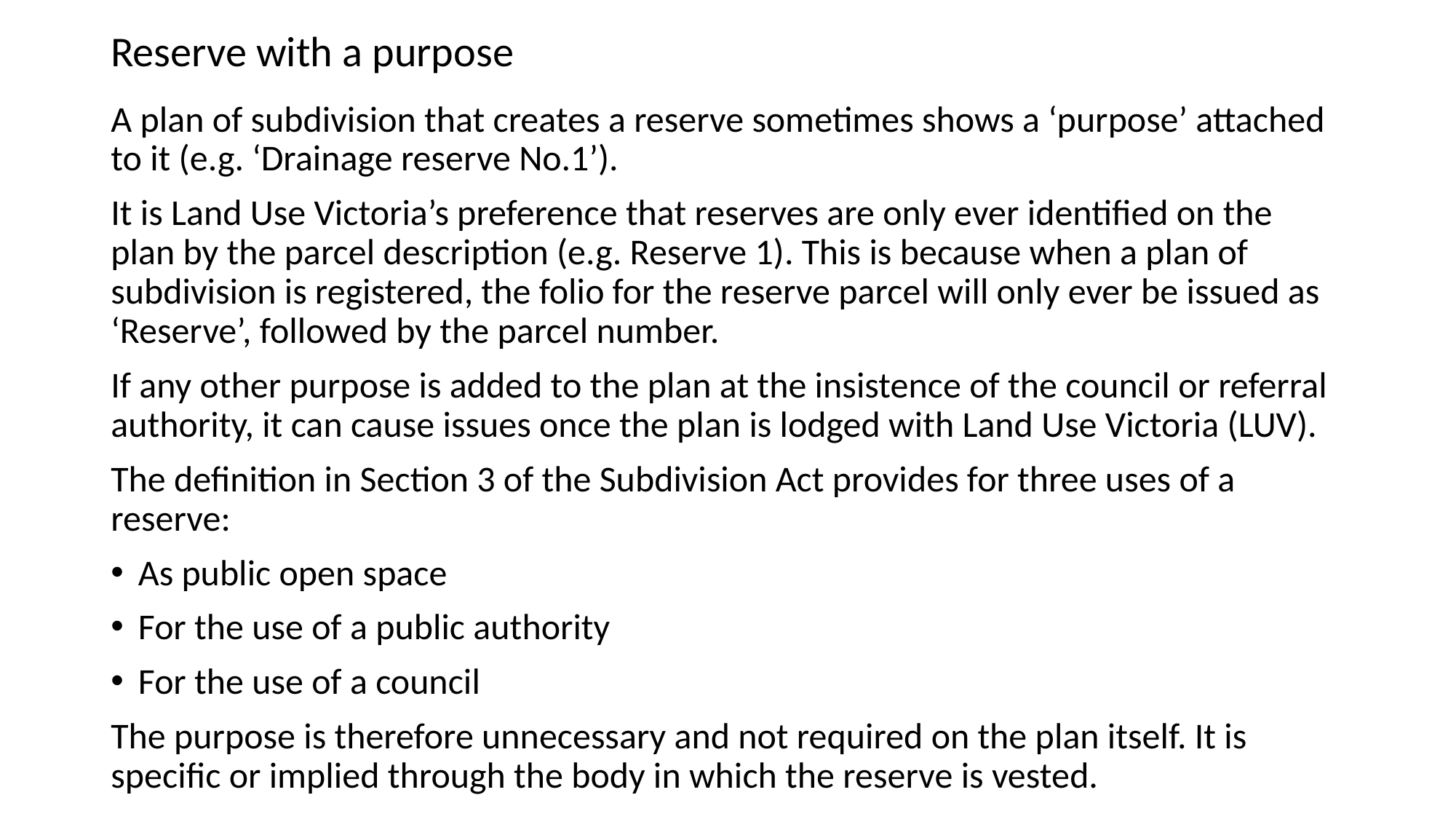

# Reserve with a purpose
A plan of subdivision that creates a reserve sometimes shows a ‘purpose’ attached to it (e.g. ‘Drainage reserve No.1’).
It is Land Use Victoria’s preference that reserves are only ever identified on the plan by the parcel description (e.g. Reserve 1). This is because when a plan of subdivision is registered, the folio for the reserve parcel will only ever be issued as ‘Reserve’, followed by the parcel number.
If any other purpose is added to the plan at the insistence of the council or referral authority, it can cause issues once the plan is lodged with Land Use Victoria (LUV).
The definition in Section 3 of the Subdivision Act provides for three uses of a reserve:
As public open space
For the use of a public authority
For the use of a council
The purpose is therefore unnecessary and not required on the plan itself. It is specific or implied through the body in which the reserve is vested.